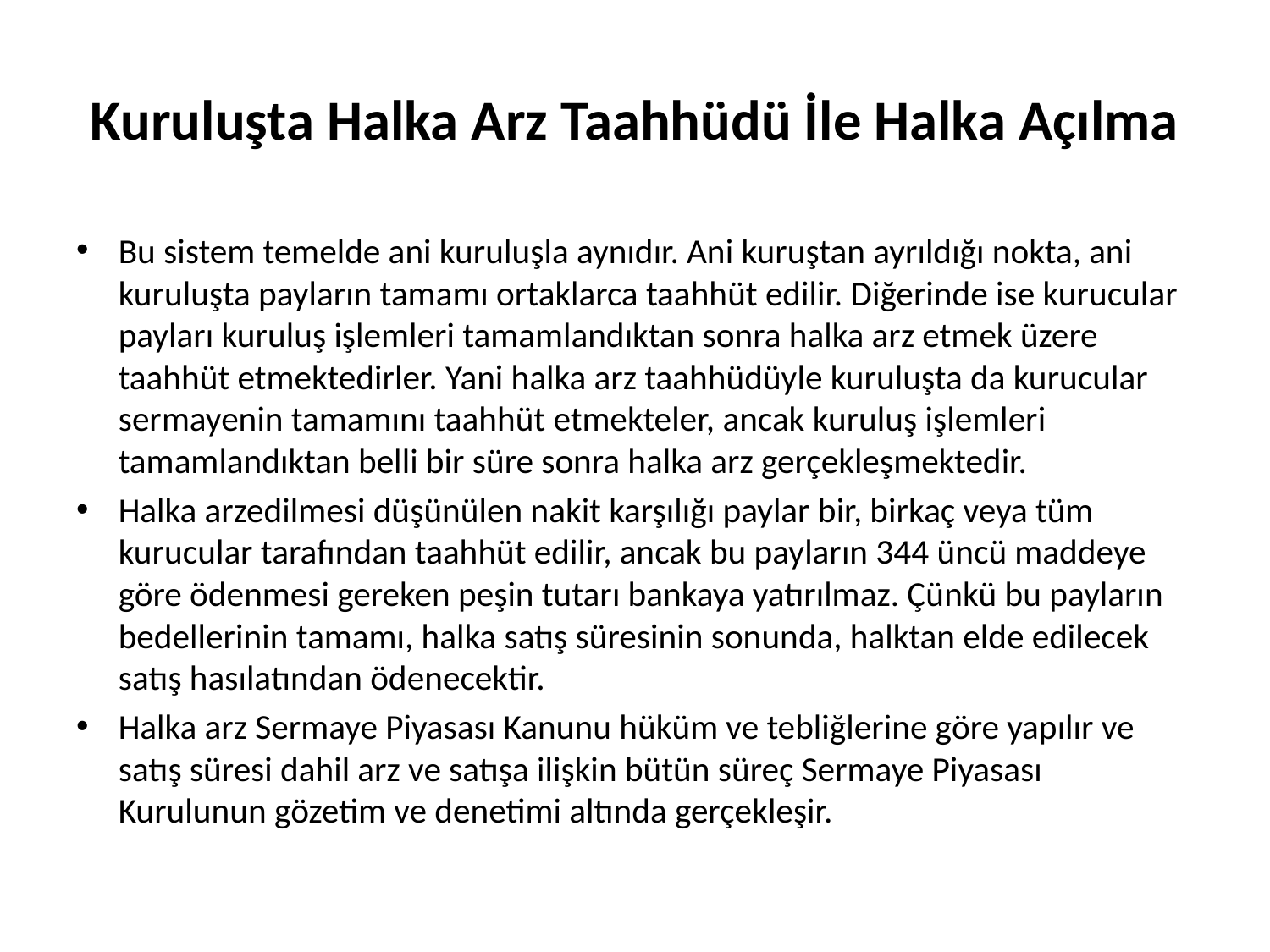

# Kuruluşta Halka Arz Taahhüdü İle Halka Açılma
Bu sistem temelde ani kuruluşla aynıdır. Ani kuruştan ayrıldığı nokta, ani kuruluşta payların tamamı ortaklarca taahhüt edilir. Diğerinde ise kurucular payları kuruluş işlemleri tamamlandıktan sonra halka arz etmek üzere taahhüt etmektedirler. Yani halka arz taahhüdüyle kuruluşta da kurucular sermayenin tamamını taahhüt etmekteler, ancak kuruluş işlemleri tamamlandıktan belli bir süre sonra halka arz gerçekleşmektedir.
Halka arzedilmesi düşünülen nakit karşılığı paylar bir, birkaç veya tüm kurucular tarafından taahhüt edilir, ancak bu payların 344 üncü maddeye göre ödenmesi gereken peşin tutarı bankaya yatırılmaz. Çünkü bu payların bedelleri­nin tamamı, halka satış süresinin sonunda, halktan elde edilecek satış hasılatından ödenecektir.
Halka arz Sermaye Piyasası Kanunu hüküm ve tebliğlerine göre yapılır ve satış süresi dahil arz ve satışa ilişkin bütün süreç Sermaye Piyasası Kurulunun gözetim ve denetimi altında gerçekleşir.